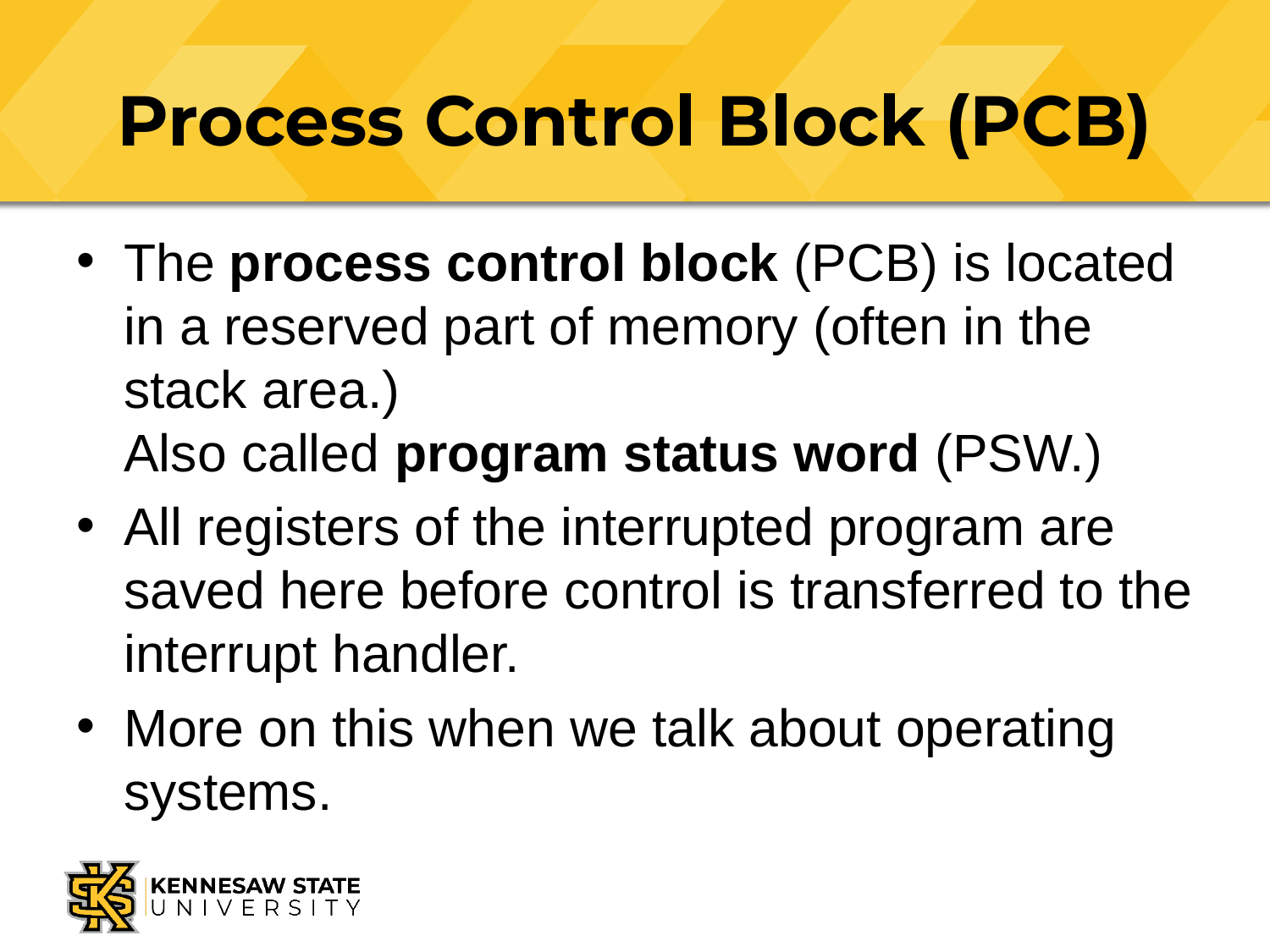

# Process Control Block (PCB)
The process control block (PCB) is located in a reserved part of memory (often in the stack area.)
Also called program status word (PSW.)
All registers of the interrupted program are saved here before control is transferred to the interrupt handler.
More on this when we talk about operating systems.